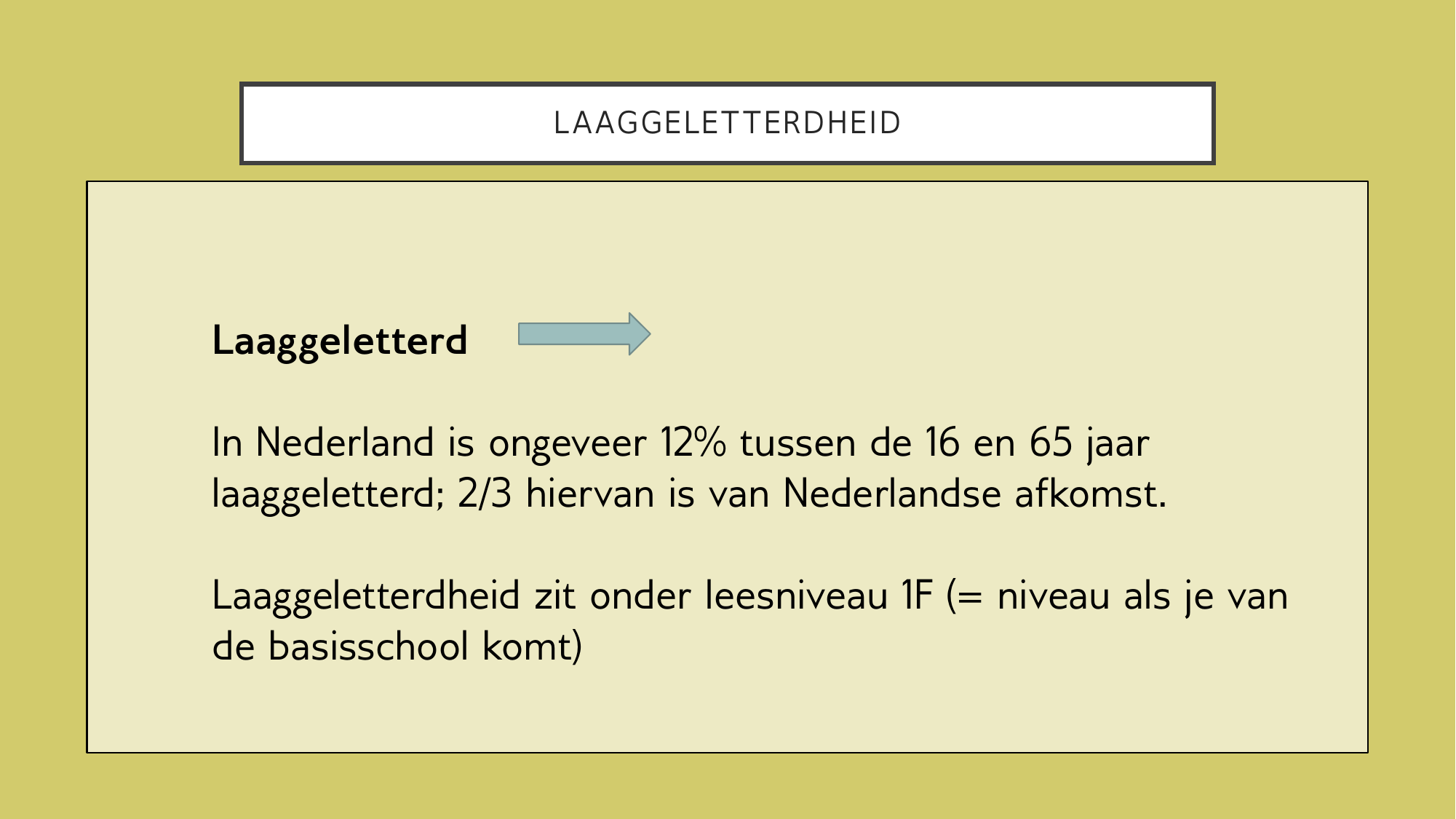

# LAAGGELETTERDHEID

Laaggeletterd

In Nederland is ongeveer 12% tussen de 16 en 65 jaar laaggeletterd; 2/3 hiervan is van Nederlandse afkomst.

Laaggeletterdheid zit onder leesniveau 1F (= niveau als je van de basisschool komt)